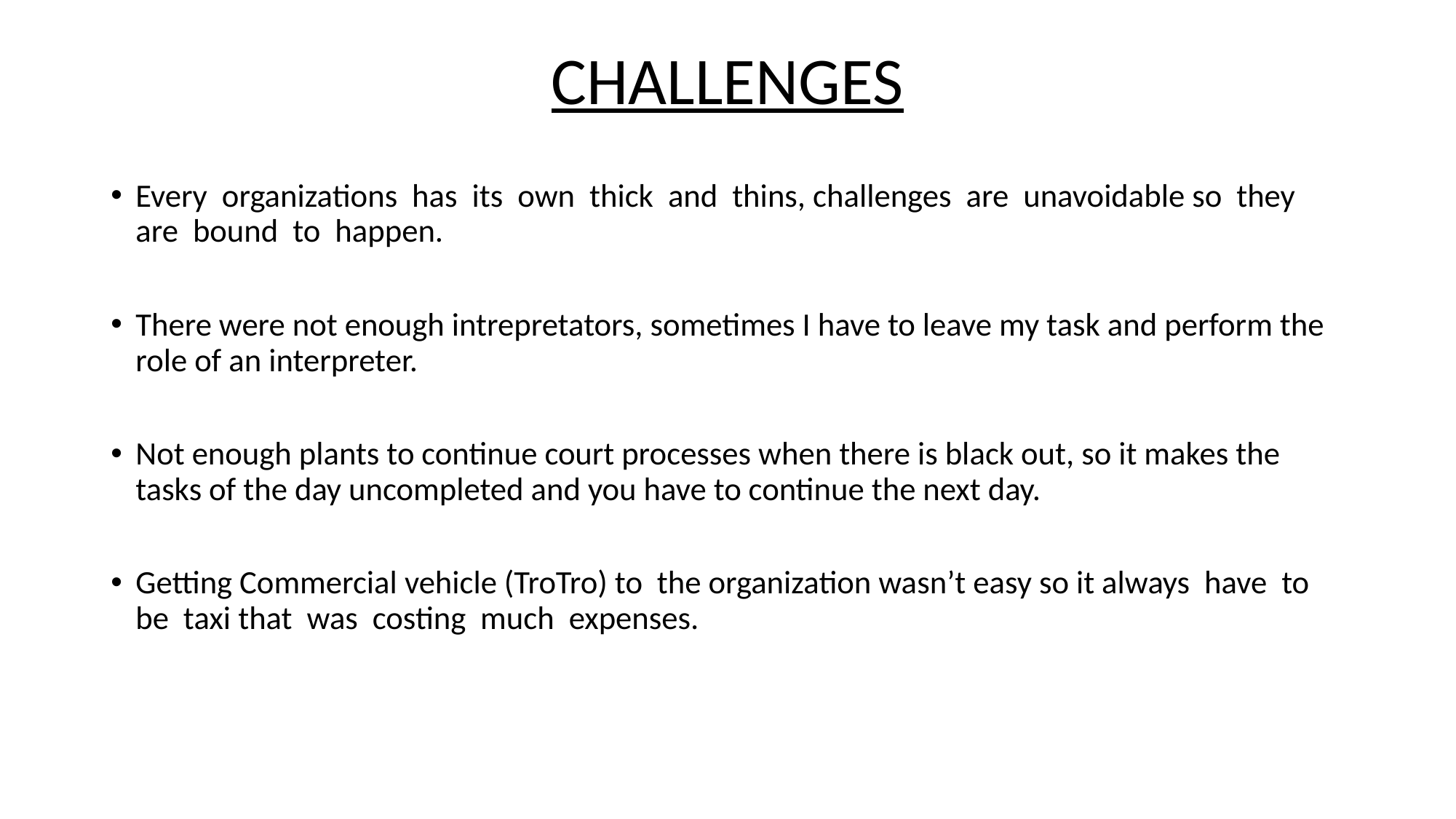

# CHALLENGES

Every  organizations  has  its  own  thick  and  thins, challenges  are  unavoidable so  they  are  bound  to  happen.

There were not enough intrepretators, sometimes I have to leave my task and perform the role of an interpreter.

Not enough plants to continue court processes when there is black out, so it makes the tasks of the day uncompleted and you have to continue the next day.

Getting Commercial vehicle (TroTro) to  the organization wasn’t easy so it always  have  to  be  taxi that  was  costing  much  expenses.